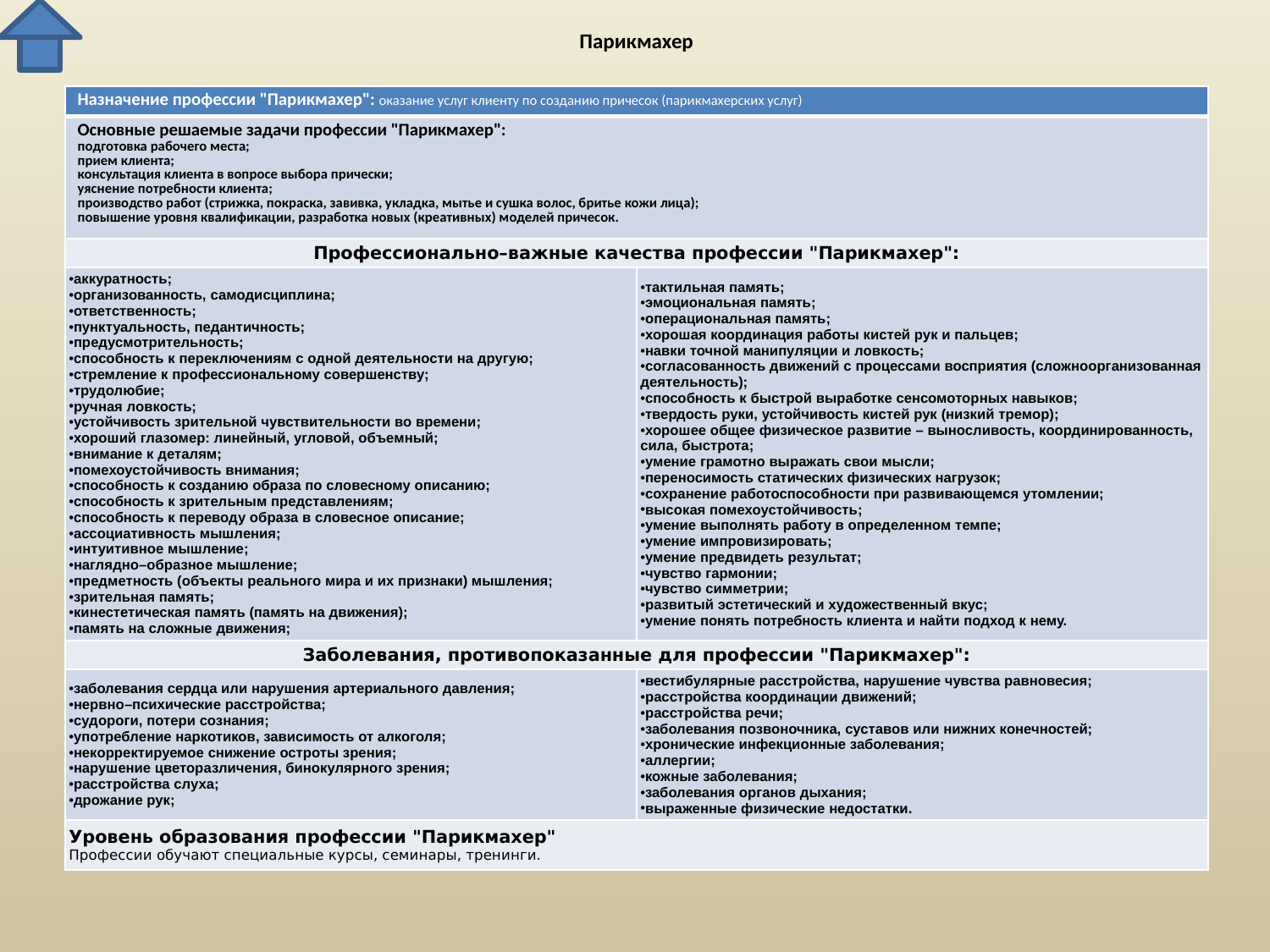

# Парикмахер
| Назначение профессии "Парикмахер": оказание услуг клиенту по созданию причесок (парикмахерских услуг) |  |
| --- | --- |
| Основные решаемые задачи профессии "Парикмахер": подготовка рабочего места; прием клиента; консультация клиента в вопросе выбора прически; уяснение потребности клиента; производство работ (стрижка, покраска, завивка, укладка, мытье и сушка волос, бритье кожи лица); повышение уровня квалификации, разработка новых (креативных) моделей причесок. |  |
| Профессионально–важные качества профессии "Парикмахер": |  |
| аккуратность; организованность, самодисциплина; ответственность; пунктуальность, педантичность; предусмотрительность; способность к переключениям с одной деятельности на другую; стремление к профессиональному совершенству; трудолюбие; ручная ловкость; устойчивость зрительной чувствительности во времени; хороший глазомер: линейный, угловой, объемный; внимание к деталям; помехоустойчивость внимания; способность к созданию образа по словесному описанию; способность к зрительным представлениям; способность к переводу образа в словесное описание; ассоциативность мышления; интуитивное мышление; наглядно–образное мышление; предметность (объекты реального мира и их признаки) мышления; зрительная память; кинестетическая память (память на движения); память на сложные движения; | тактильная память; эмоциональная память; операциональная память; хорошая координация работы кистей рук и пальцев; навки точной манипуляции и ловкость; согласованность движений с процессами восприятия (сложноорганизованная деятельность); способность к быстрой выработке сенсомоторных навыков; твердость руки, устойчивость кистей рук (низкий тремор); хорошее общее физическое развитие – выносливость, координированность, сила, быстрота; умение грамотно выражать свои мысли; переносимость статических физических нагрузок; сохранение работоспособности при развивающемся утомлении; высокая помехоустойчивость; умение выполнять работу в определенном темпе; умение импровизировать; умение предвидеть результат; чувство гармонии; чувство симметрии; развитый эстетический и художественный вкус; умение понять потребность клиента и найти подход к нему. |
| Заболевания, противопоказанные для профессии "Парикмахер": |  |
| заболевания сердца или нарушения артериального давления; нервно–психические расстройства; судороги, потери сознания; употребление наркотиков, зависимость от алкоголя; некорректируемое снижение остроты зрения; нарушение цветоразличения, бинокулярного зрения; расстройства слуха; дрожание рук; | вестибулярные расстройства, нарушение чувства равновесия; расстройства координации движений; расстройства речи; заболевания позвоночника, суставов или нижних конечностей; хронические инфекционные заболевания; аллергии; кожные заболевания; заболевания органов дыхания; выраженные физические недостатки. |
| Уровень образования профессии "Парикмахер" Профессии обучают специальные курсы, семинары, тренинги. |  |